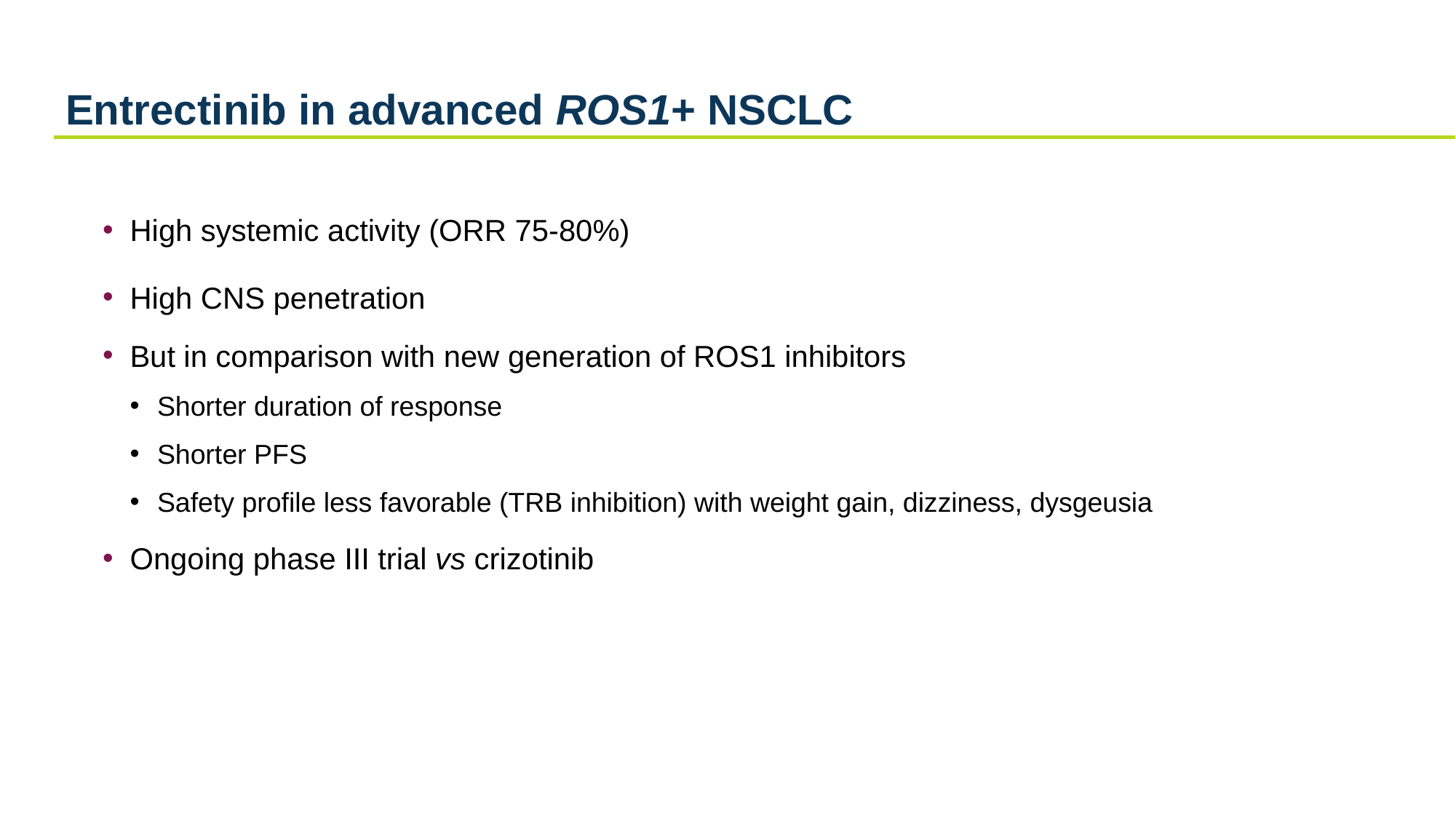

# Entrectinib in advanced ROS1+ NSCLC
High systemic activity (ORR 75-80%)
High CNS penetration
But in comparison with new generation of ROS1 inhibitors
Shorter duration of response
Shorter PFS
Safety profile less favorable (TRB inhibition) with weight gain, dizziness, dysgeusia
Ongoing phase III trial vs crizotinib